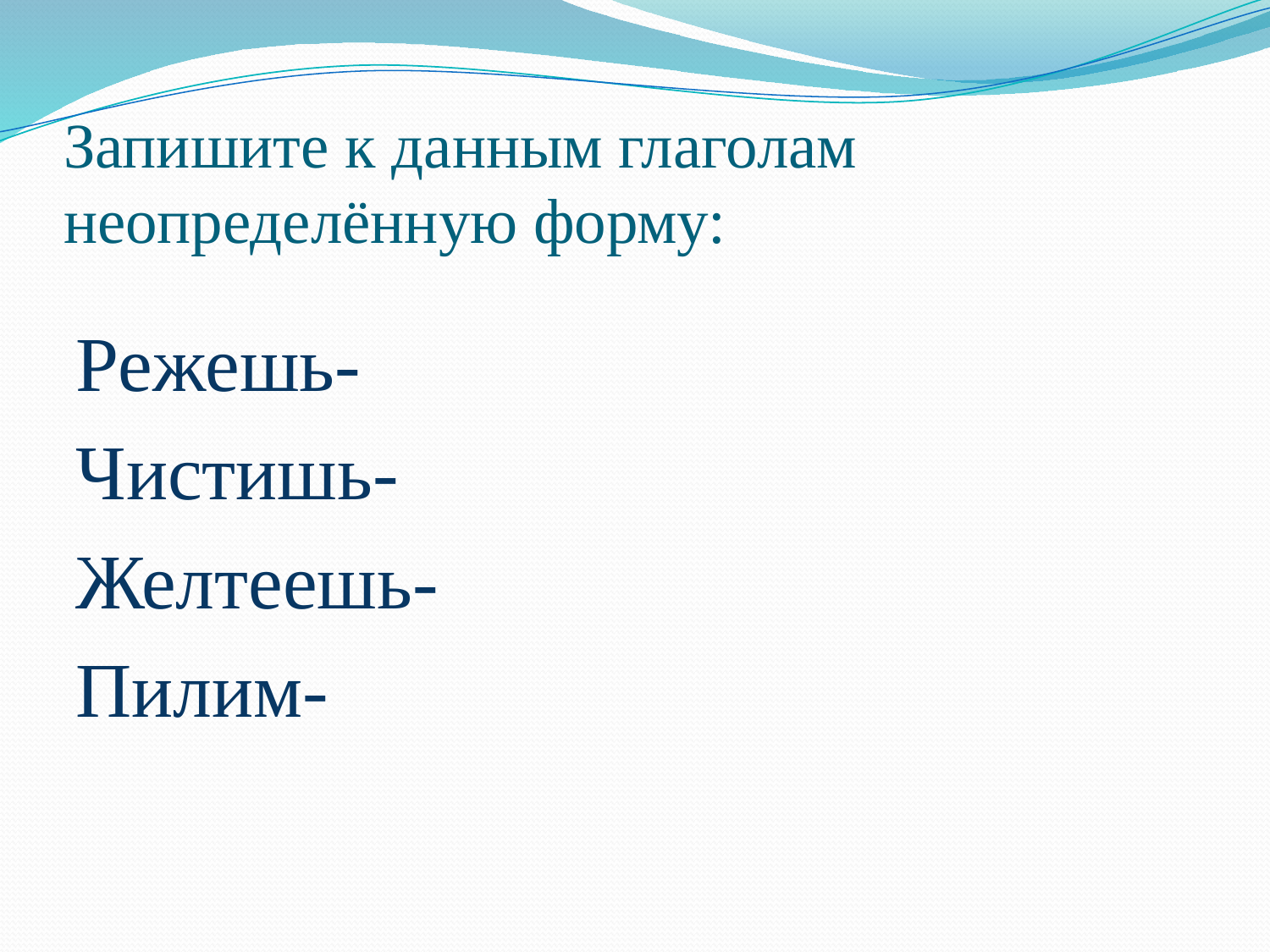

# Запишите к данным глаголам неопределённую форму:
Режешь-
Чистишь-
Желтеешь-
Пилим-